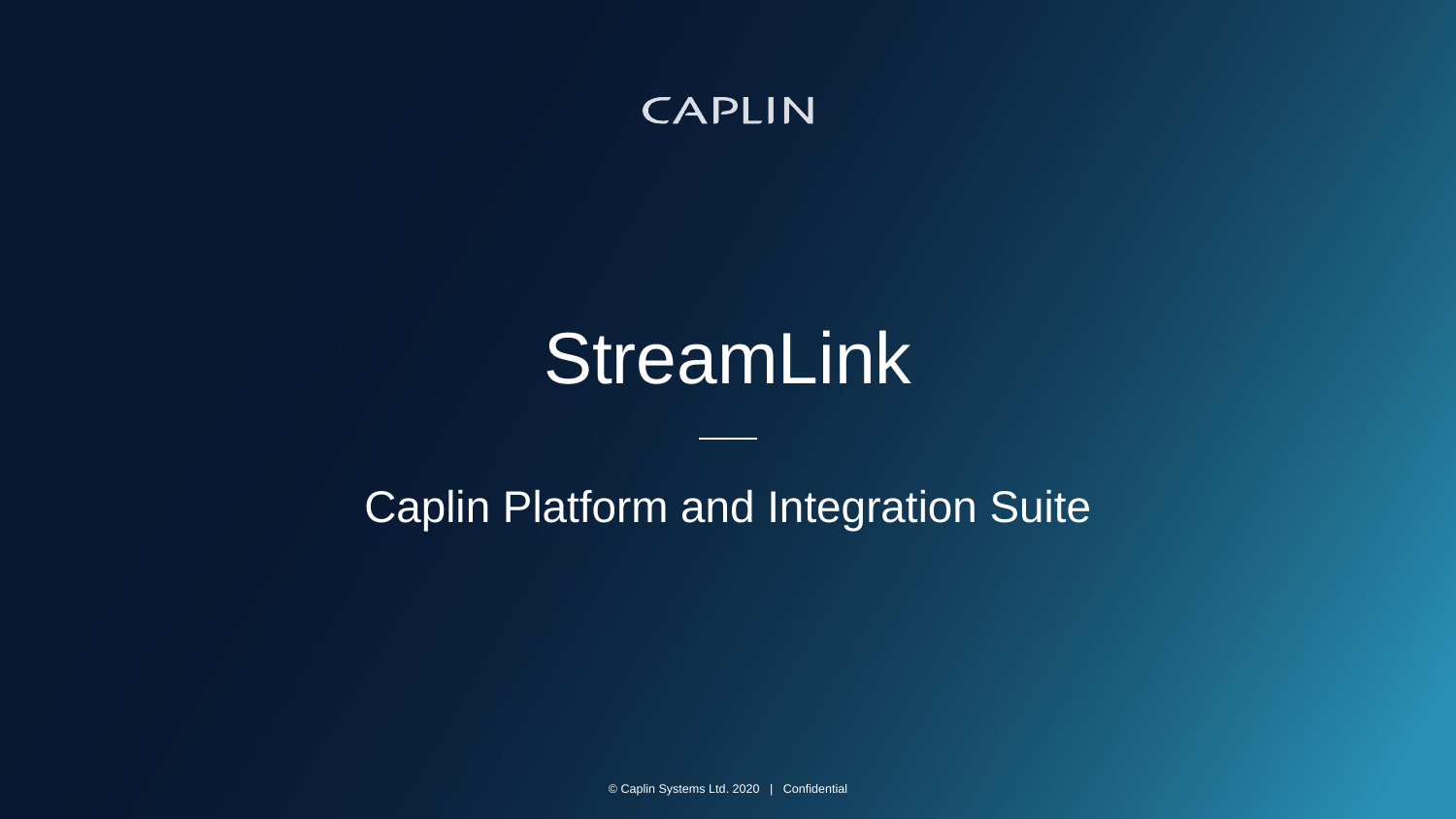

# StreamLink
Caplin Platform and Integration Suite